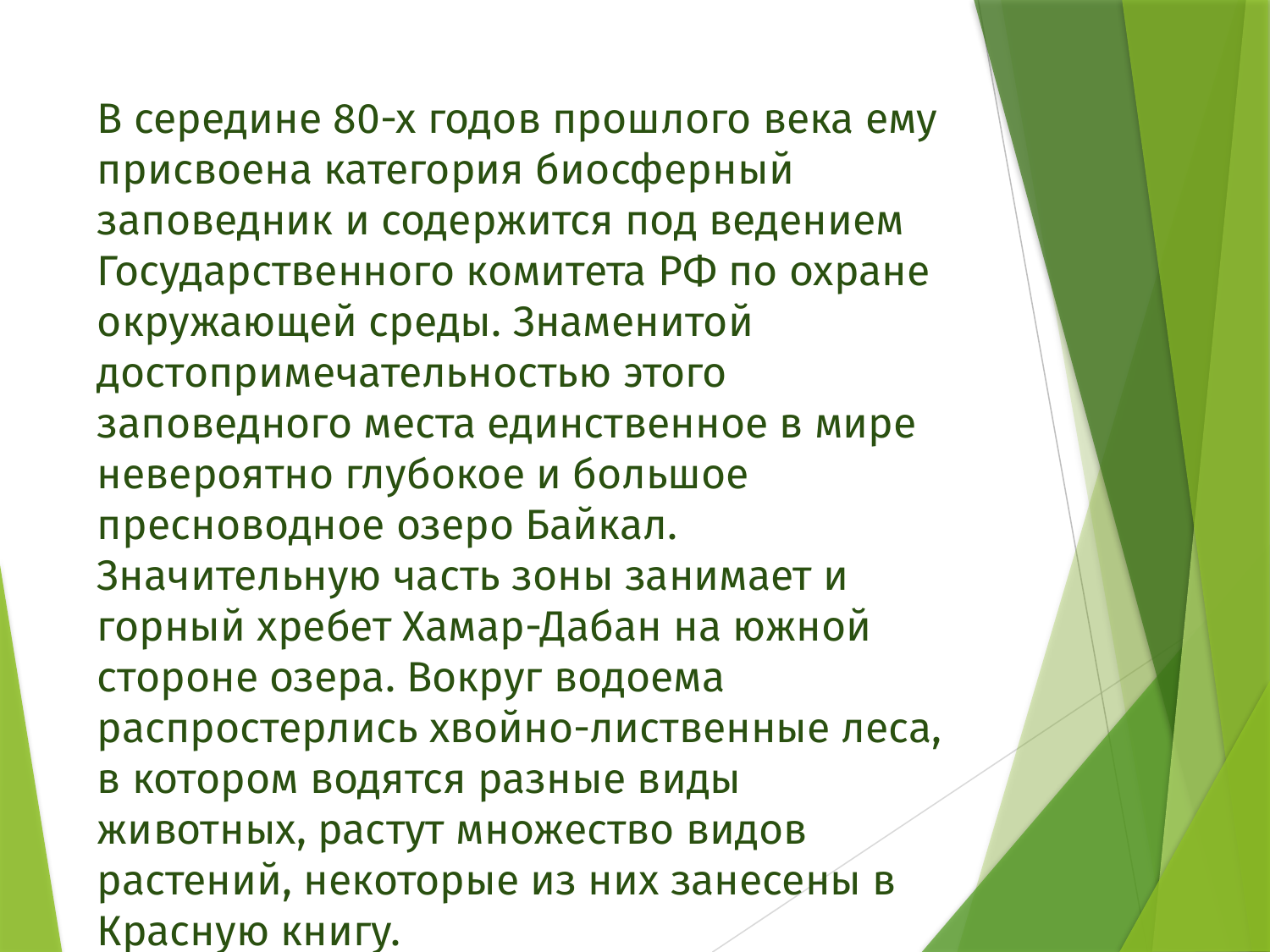

# В середине 80-х годов прошлого века ему присвоена категория биосферный заповедник и содержится под ведением Государственного комитета РФ по охране окружающей среды. Знаменитой достопримечательностью этого заповедного места единственное в мире невероятно глубокое и большое пресноводное озеро Байкал. Значительную часть зоны занимает и горный хребет Хамар-Дабан на южной стороне озера. Вокруг водоема распростерлись хвойно-лиственные леса, в котором водятся разные виды животных, растут множество видов растений, некоторые из них занесены в Красную книгу.